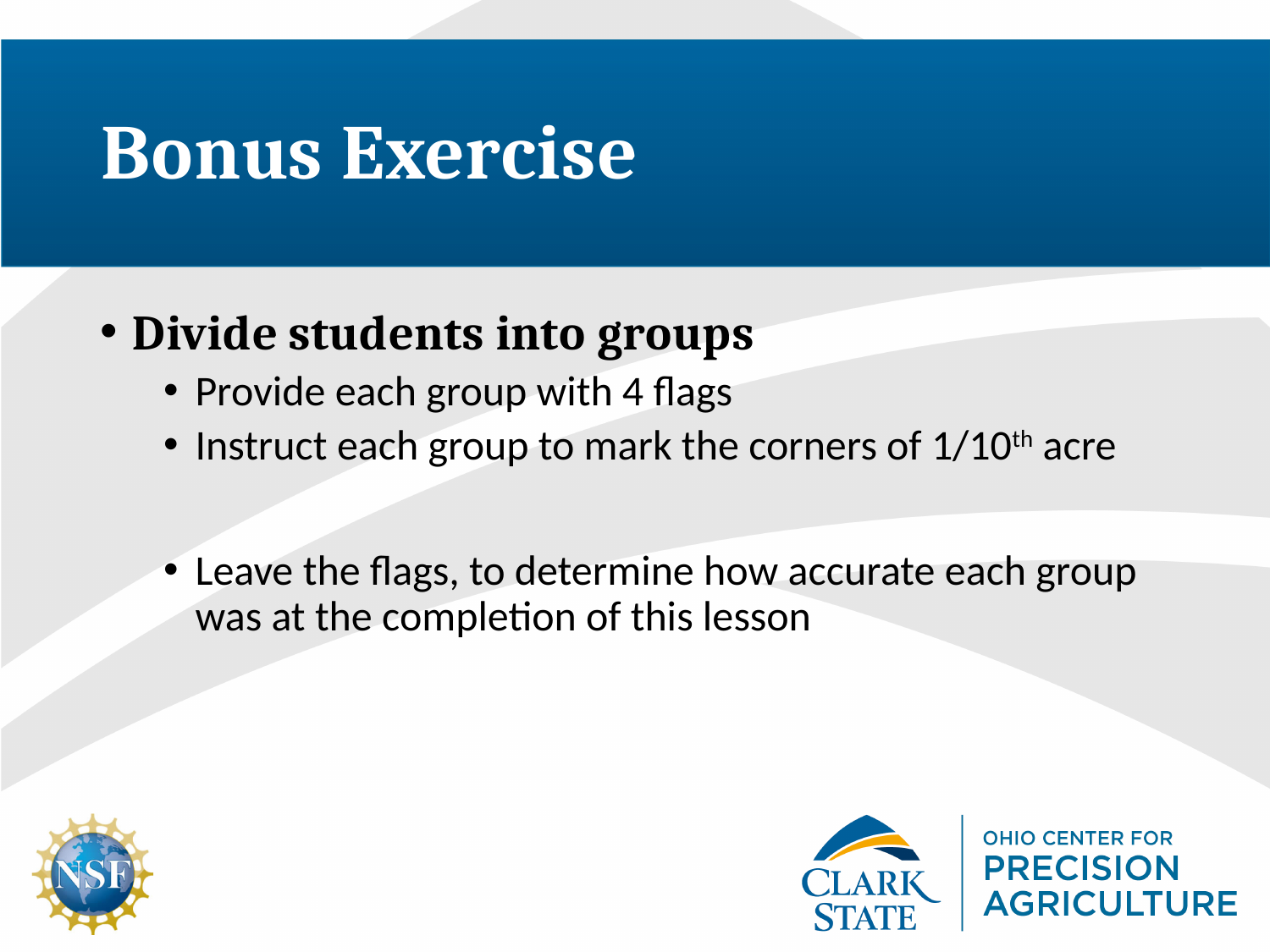

# Bonus Exercise
Divide students into groups
Provide each group with 4 flags
Instruct each group to mark the corners of 1/10th acre

Leave the flags, to determine how accurate each group was at the completion of this lesson